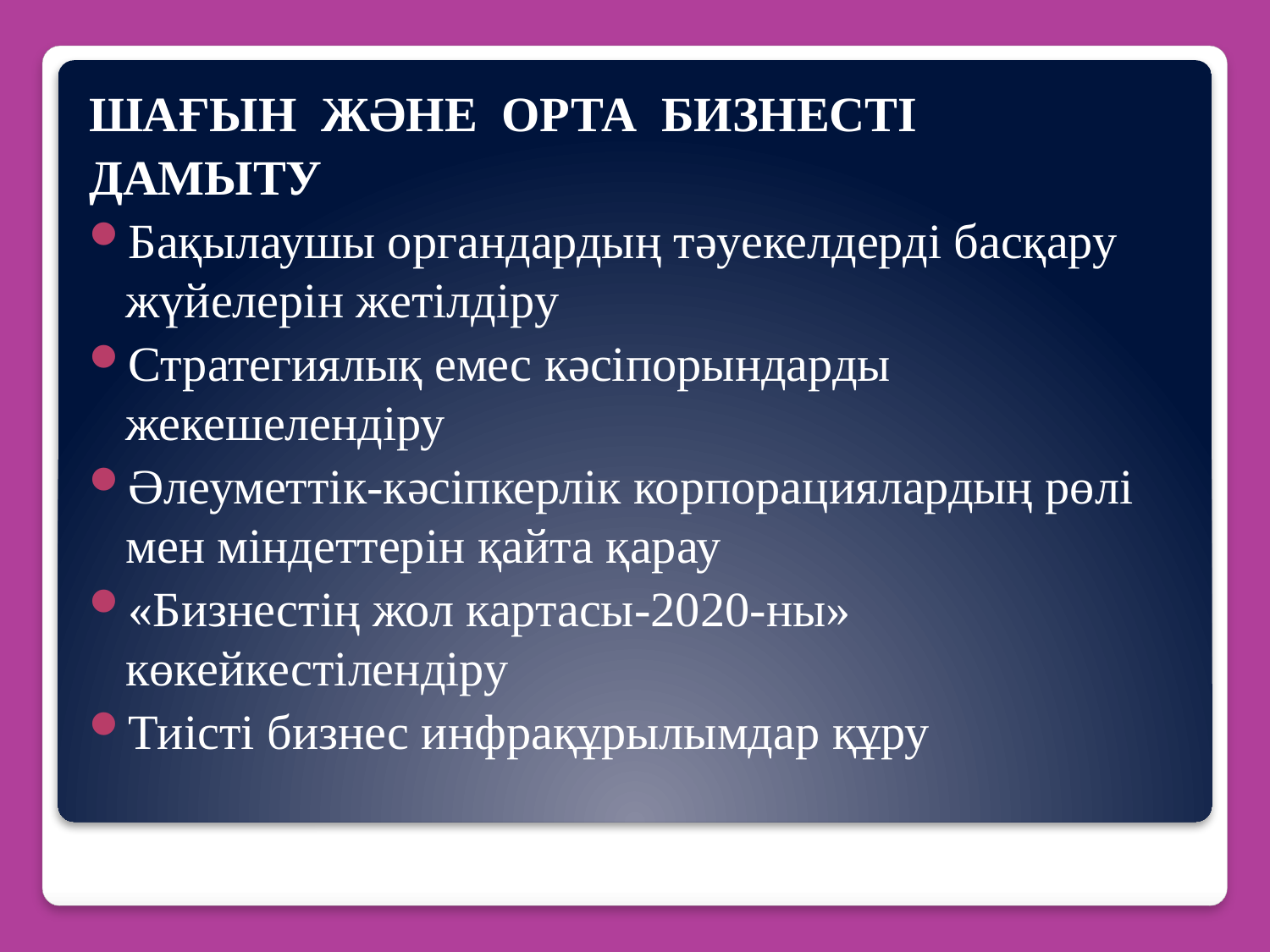

ШАҒЫН  ЖӘНЕ  ОРТА  БИЗНЕСТІ
ДАМЫТУ
Бақылаушы органдардың тәуекелдерді басқару жүйелерін жетілдіру
Стратегиялық емес кәсіпорындарды жекешелендіру
Әлеуметтік-кәсіпкерлік корпорациялардың рөлі мен міндеттерін қайта қарау
«Бизнестің жол картасы-2020-ны» көкейкестілендіру
Тиісті бизнес инфрақұрылымдар құру